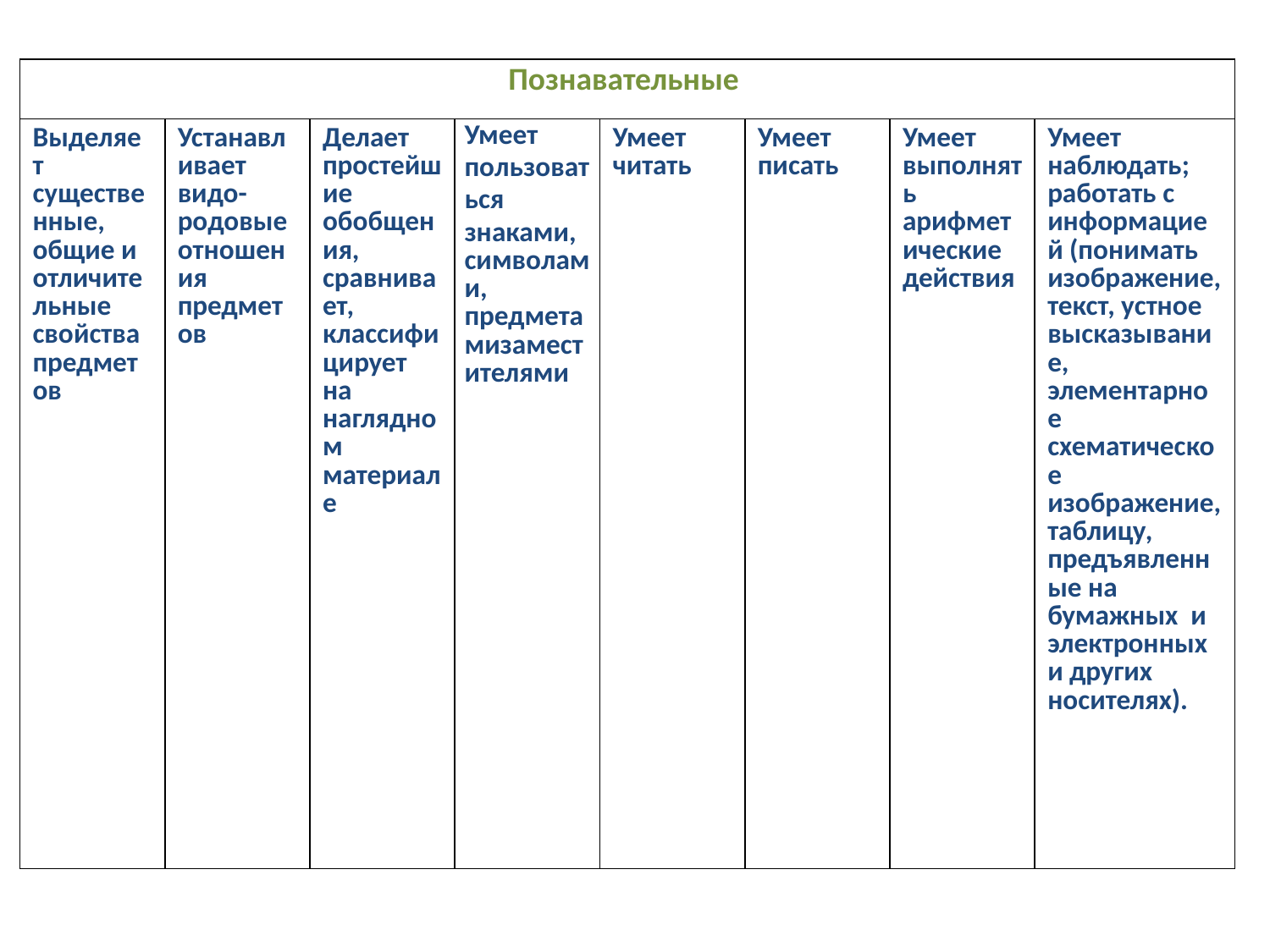

| Познавательные |  |  |  |  |  |  |  |
| --- | --- | --- | --- | --- | --- | --- | --- |
| Выделяет существенные, общие и отличительные свойства предметов | Устанавливает видо-родовые отношения предметов | Делает простейшие обобщения, сравнивает, классифицирует на наглядном материале | Умеет пользоваться знаками, символами, предметамизаместителями | Умеет читать | Умеет писать | Умеет выполнять арифметические действия | Умеет наблюдать; работать с информацией (понимать изображение, текст, устное высказывание, элементарное схематическое изображение, таблицу, предъявленные на бумажных и электронных и других носителях). |